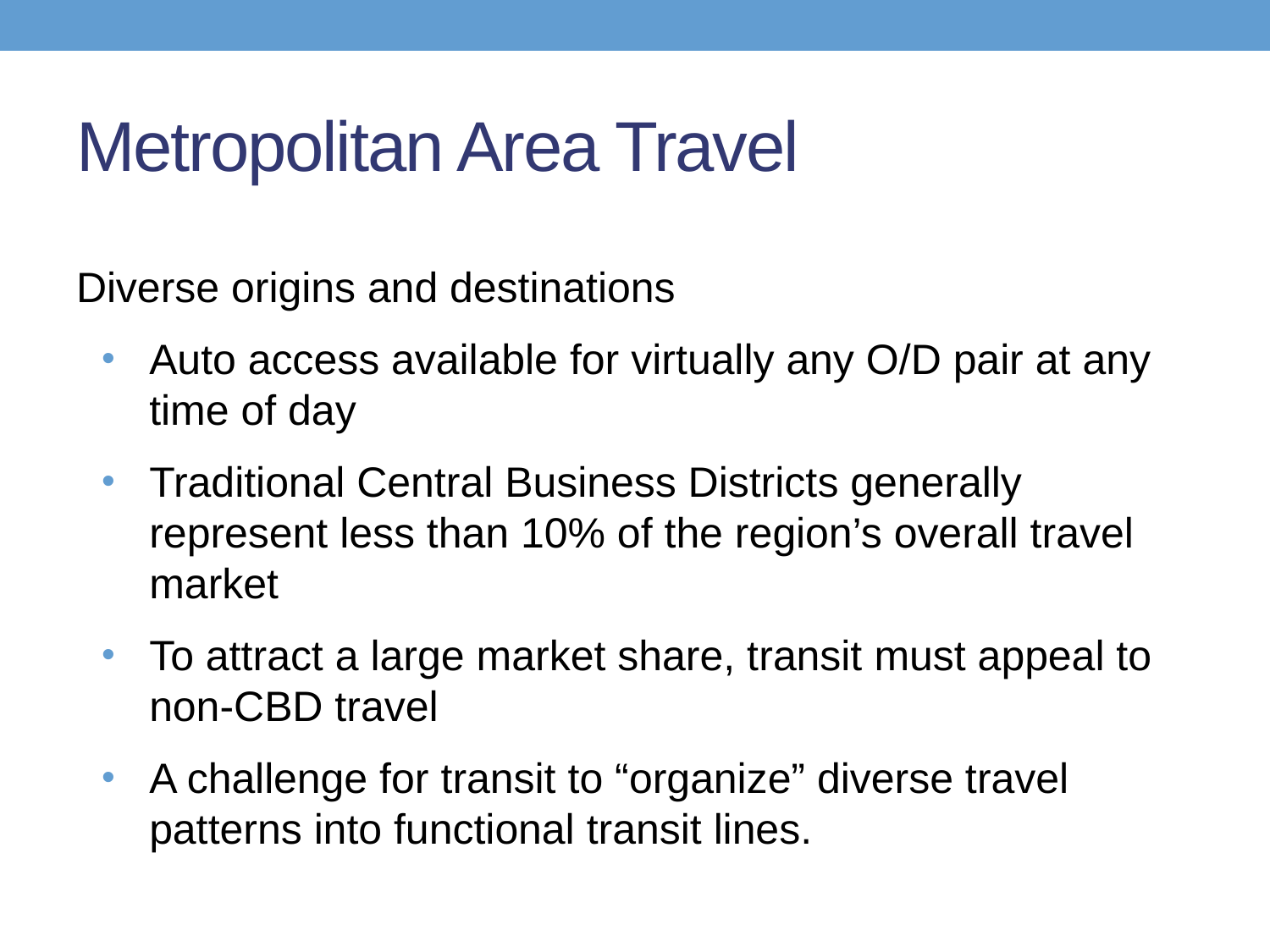

# Metropolitan Area Travel
Diverse origins and destinations
Auto access available for virtually any O/D pair at any time of day
Traditional Central Business Districts generally represent less than 10% of the region’s overall travel market
To attract a large market share, transit must appeal to non-CBD travel
A challenge for transit to “organize” diverse travel patterns into functional transit lines.